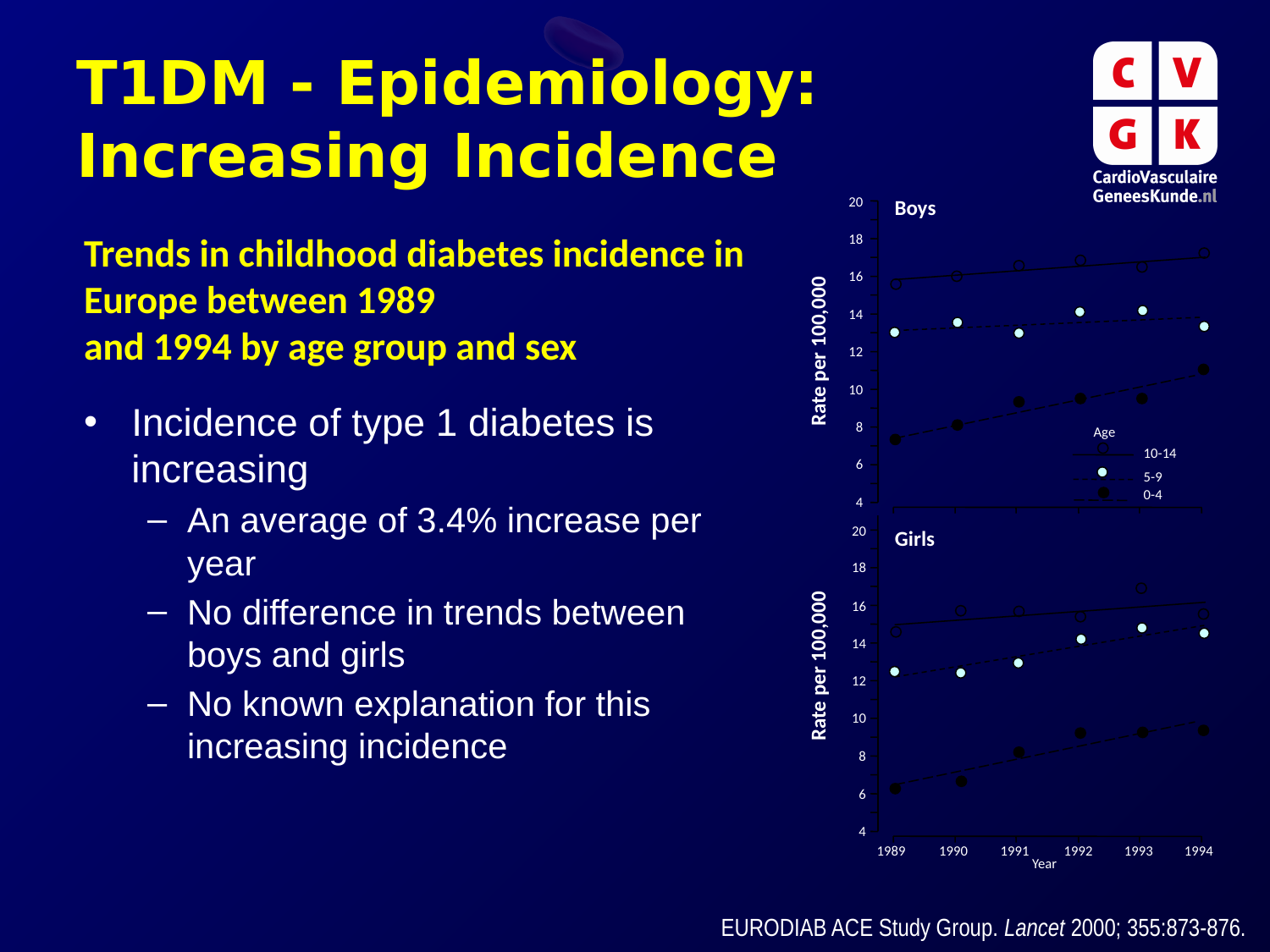

# T1DM - Epidemiology: Increasing Incidence
20
Boys

18

16

14

Rate per 100,000
12

10

8

Age

10-14

6

5-9

0-4

4

20
Girls

18

16

14

Rate per 100,000

12

10

8

6

4

1989
1990
1991
1992
1993
1994
Year
Trends in childhood diabetes incidence in Europe between 1989
and 1994 by age group and sex
Incidence of type 1 diabetes is increasing
An average of 3.4% increase per year
No difference in trends between boys and girls
No known explanation for this increasing incidence
EURODIAB ACE Study Group. Lancet 2000; 355:873-876.